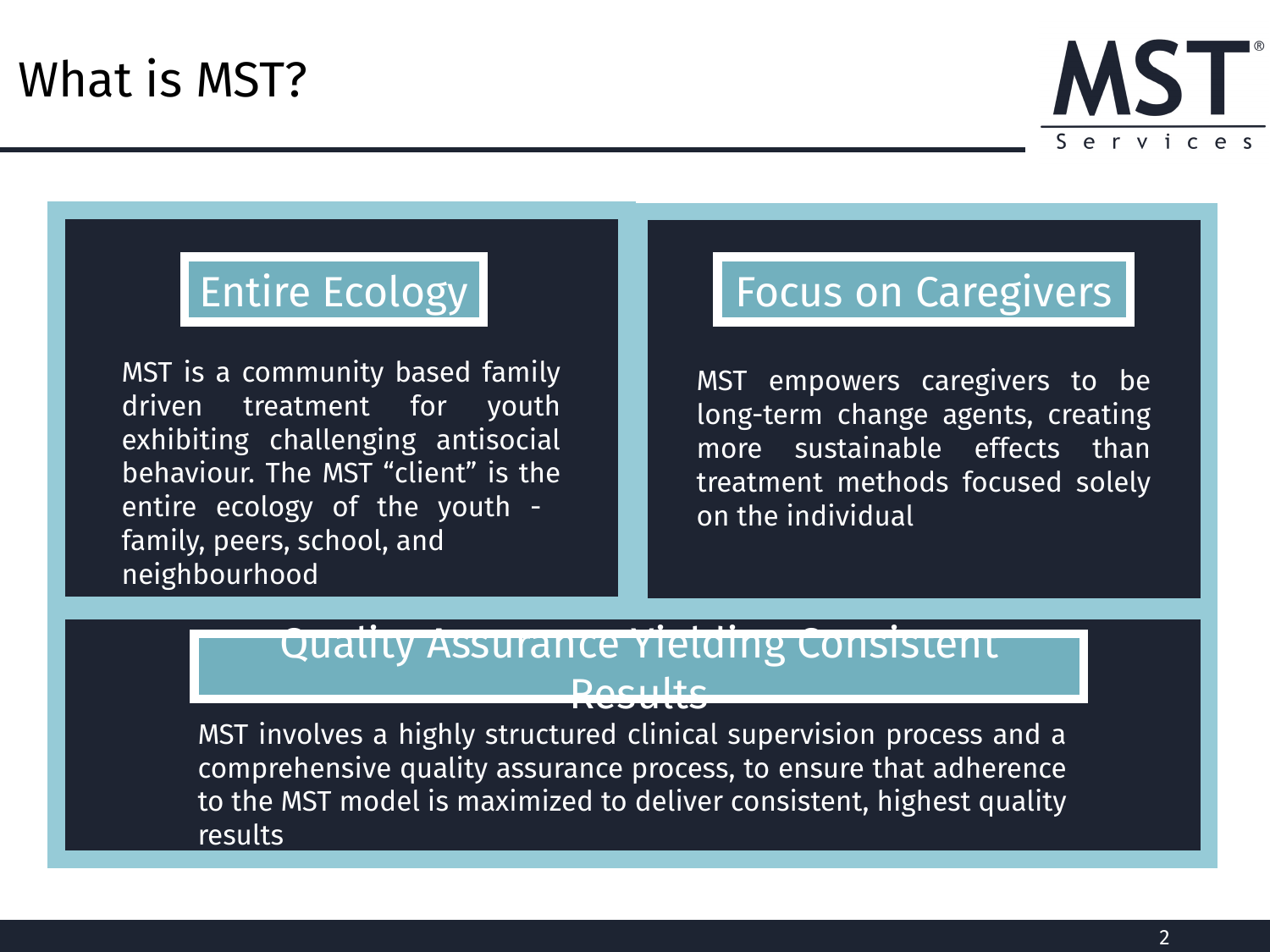

# What is MST?

Entire Ecology
Focus on Caregivers
MST is a community based family driven treatment for youth exhibiting challenging antisocial behaviour. The MST “client” is the entire ecology of the youth -  family, peers, school, and
neighbourhood

MST empowers caregivers to be long-term change agents, creating more sustainable effects than treatment methods focused solely on the individual

Quality Assurance Yielding Consistent Results
MST involves a highly structured clinical supervision process and a comprehensive quality assurance process, to ensure that adherence to the MST model is maximized to deliver consistent, highest quality results
2